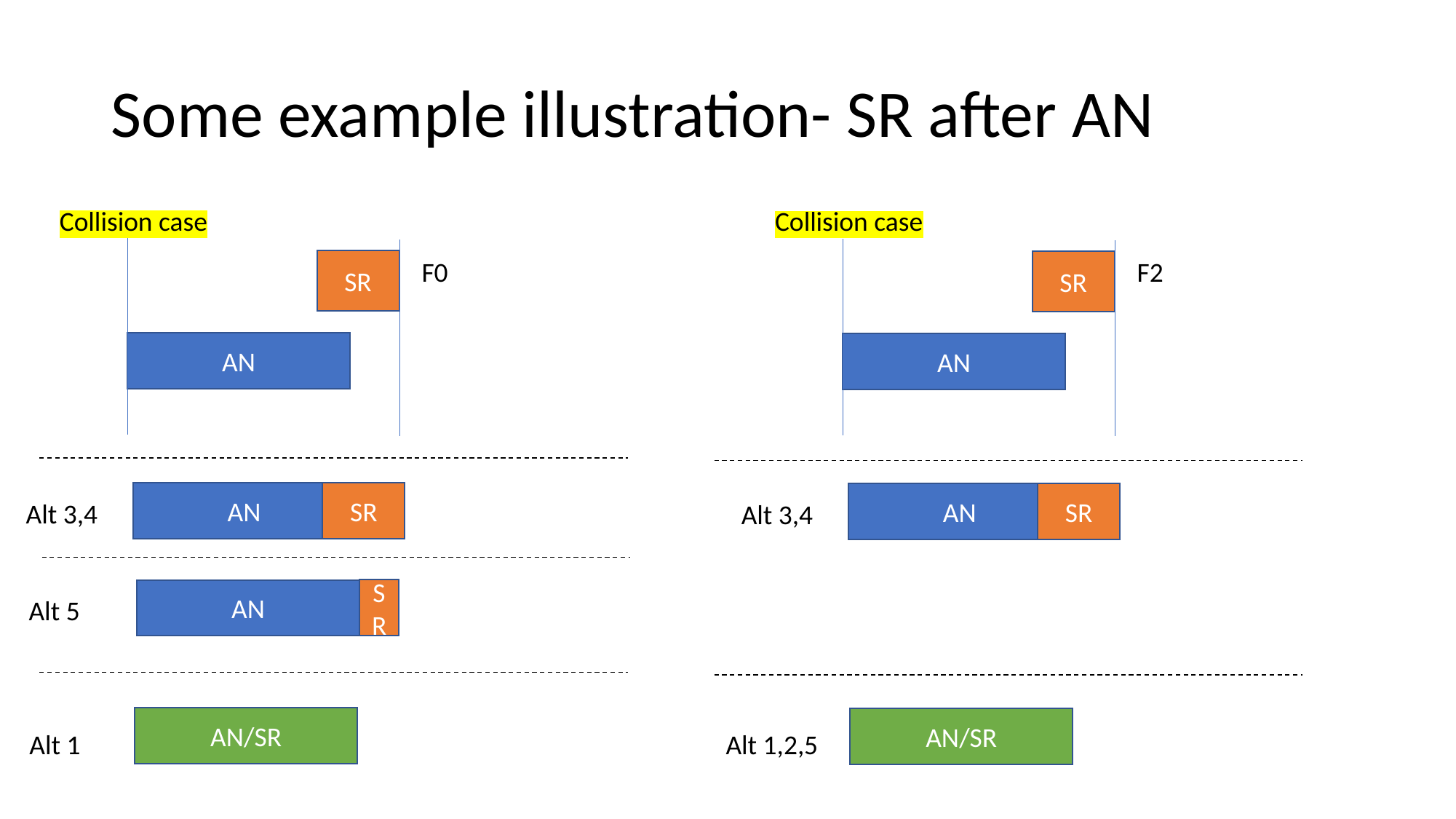

# Some example illustration- SR after AN
Collision case
F0
SR
AN
SR
AN
Alt 3,4
SR
AN
Alt 5
AN/SR
Alt 1
Collision case
F2
SR
AN
SR
AN
Alt 3,4
AN/SR
Alt 1,2,5